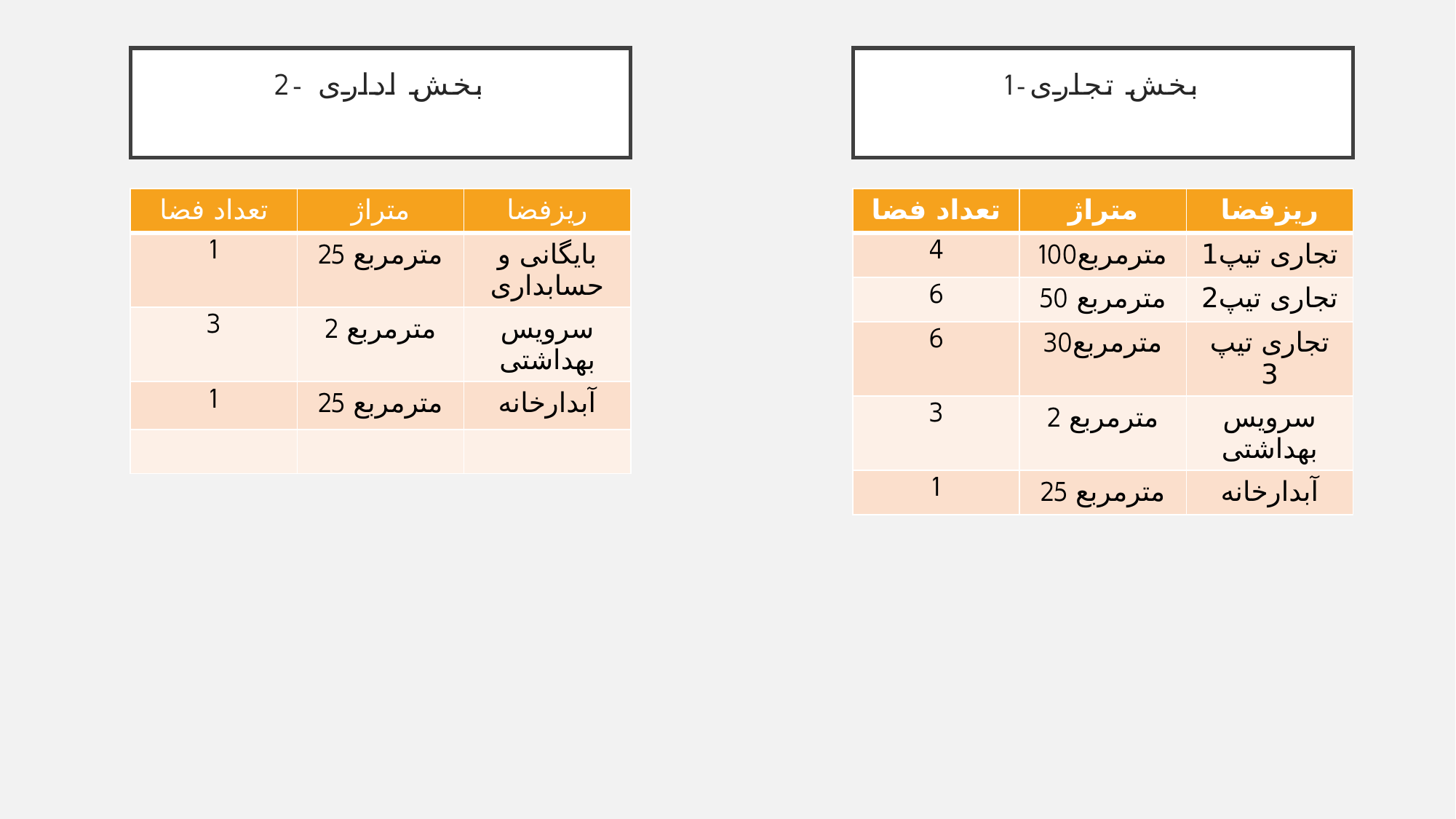

2- بخش اداری
# 1-بخش تجاری
| تعداد فضا | متراژ | ریزفضا |
| --- | --- | --- |
| 1 | 25 مترمربع | بایگانی و حسابداری |
| 3 | 2 مترمربع | سرویس بهداشتی |
| 1 | 25 مترمربع | آبدارخانه |
|  |  |  |
| تعداد فضا | متراژ | ریزفضا |
| --- | --- | --- |
| 4 | 100مترمربع | تجاری تیپ1 |
| 6 | 50 مترمربع | تجاری تیپ2 |
| 6 | 30مترمربع | تجاری تیپ 3 |
| 3 | 2 مترمربع | سرویس بهداشتی |
| 1 | 25 مترمربع | آبدارخانه |